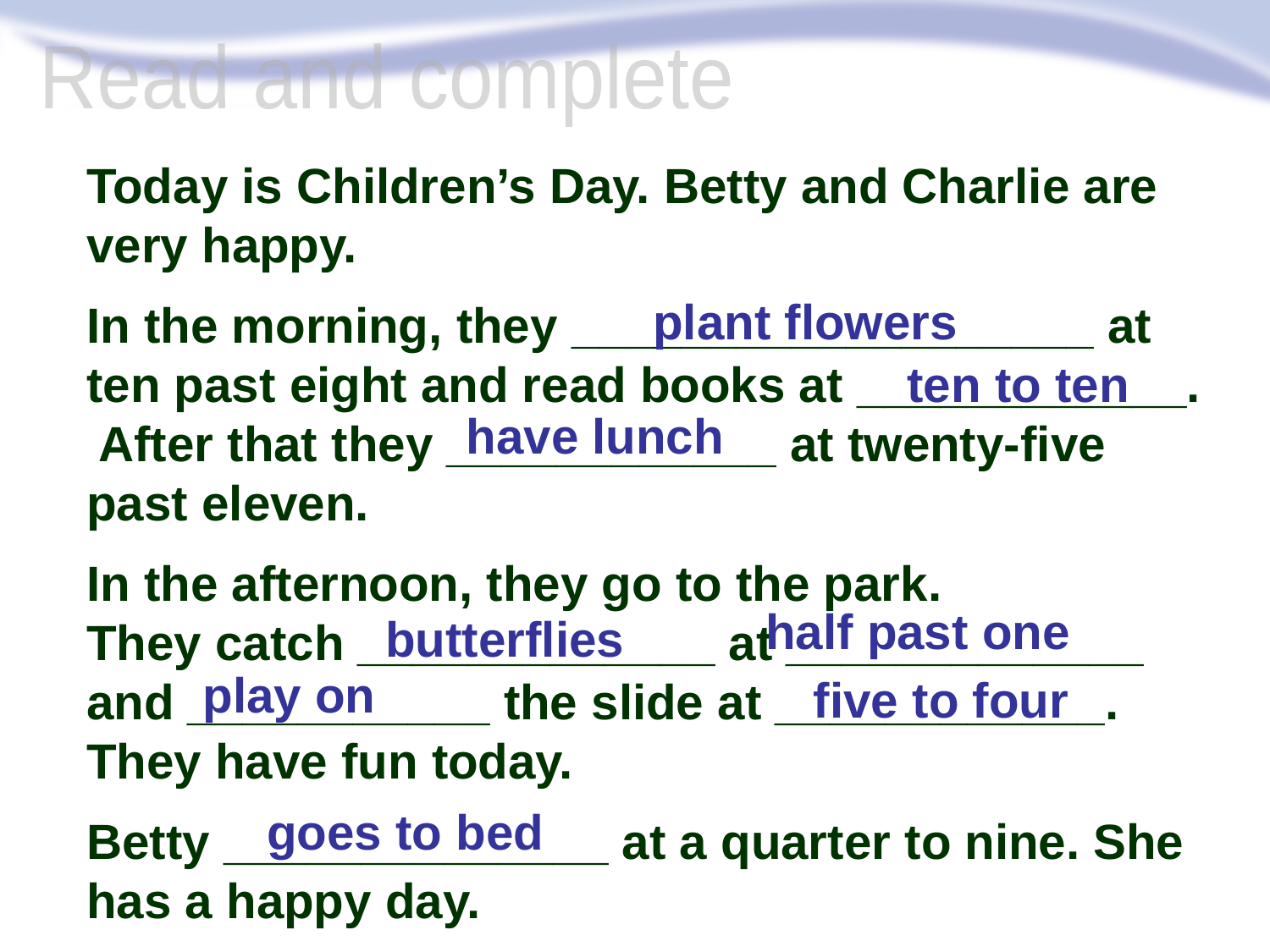

Read and complete
Today is Children’s Day. Betty and Charlie are very happy.
In the morning, they ___________________ at  ten past eight and read books at ____________.  After that they ____________ at twenty-five past eleven.
In the afternoon, they go to the park.
They catch _____________ at _____________ and ___________ the slide at ____________. They have fun today.
Betty ______________ at a quarter to nine. She has a happy day.
plant flowers
ten to ten
have lunch
half past one
butterflies
play on
five to four
goes to bed